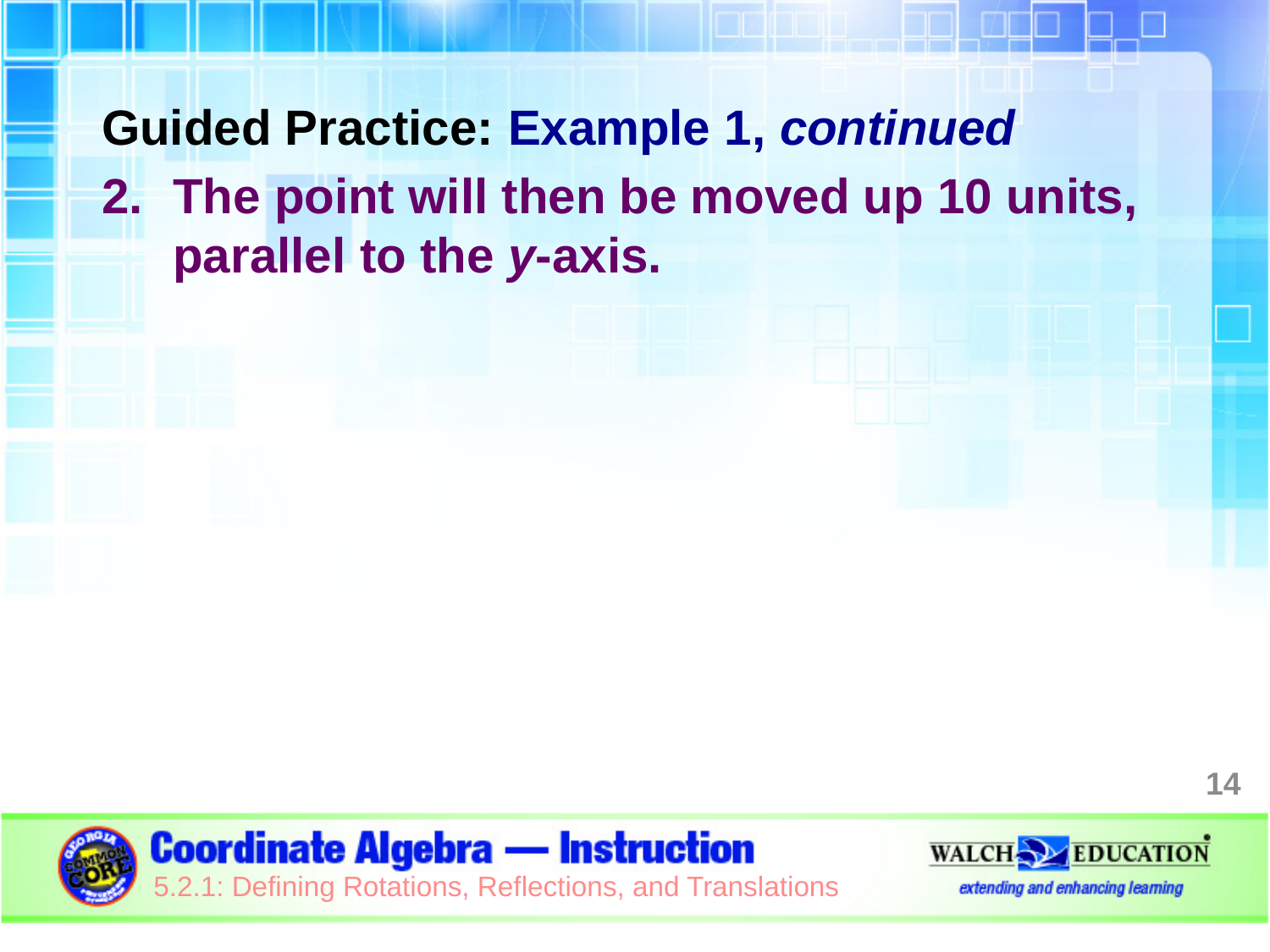

Guided Practice: Example 1, continued
The point will then be moved up 10 units, parallel to the y-axis.

14
5.2.1: Defining Rotations, Reflections, and Translations